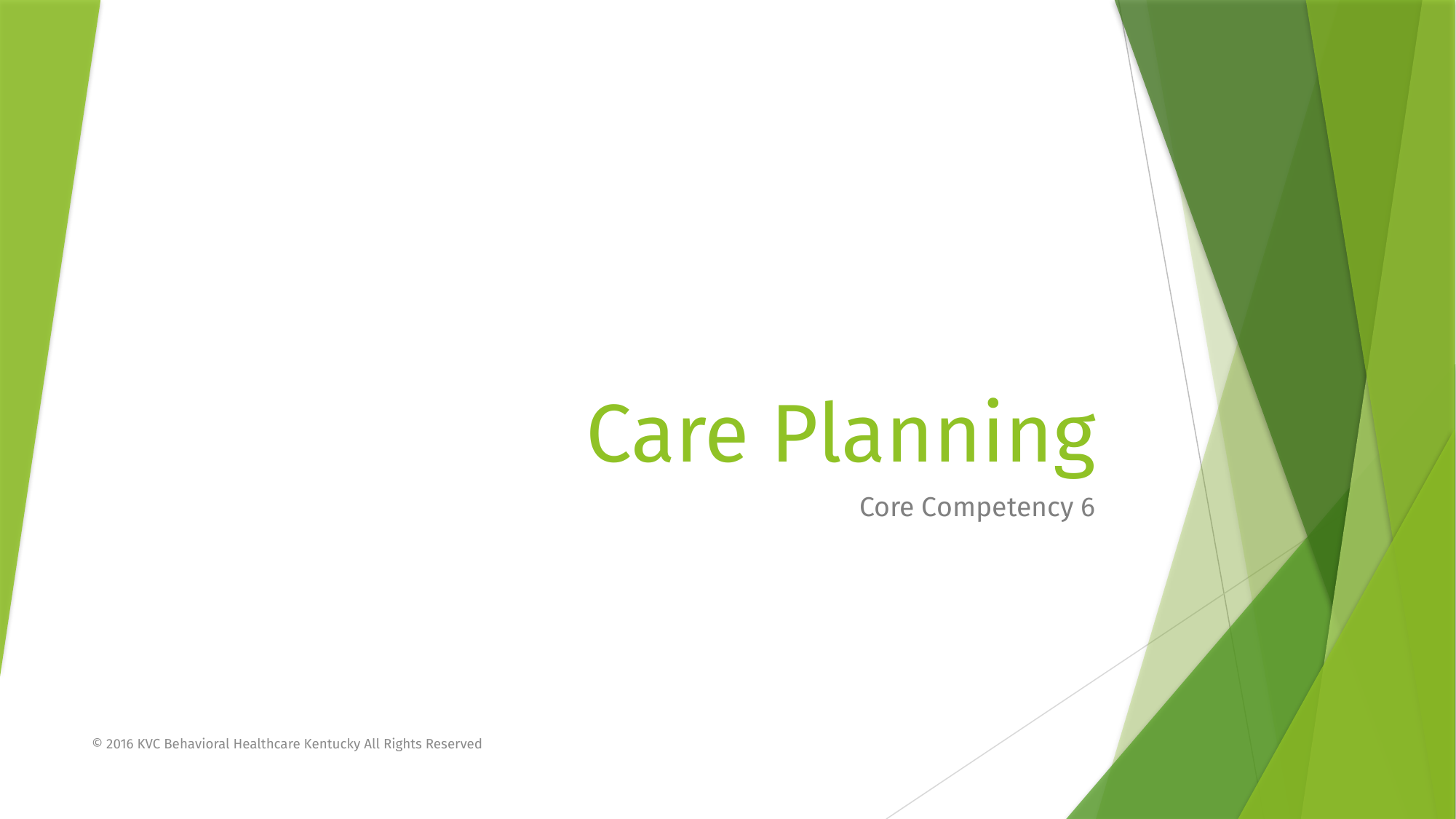

# Care Planning
Core Competency 6
© 2016 KVC Behavioral Healthcare Kentucky All Rights Reserved